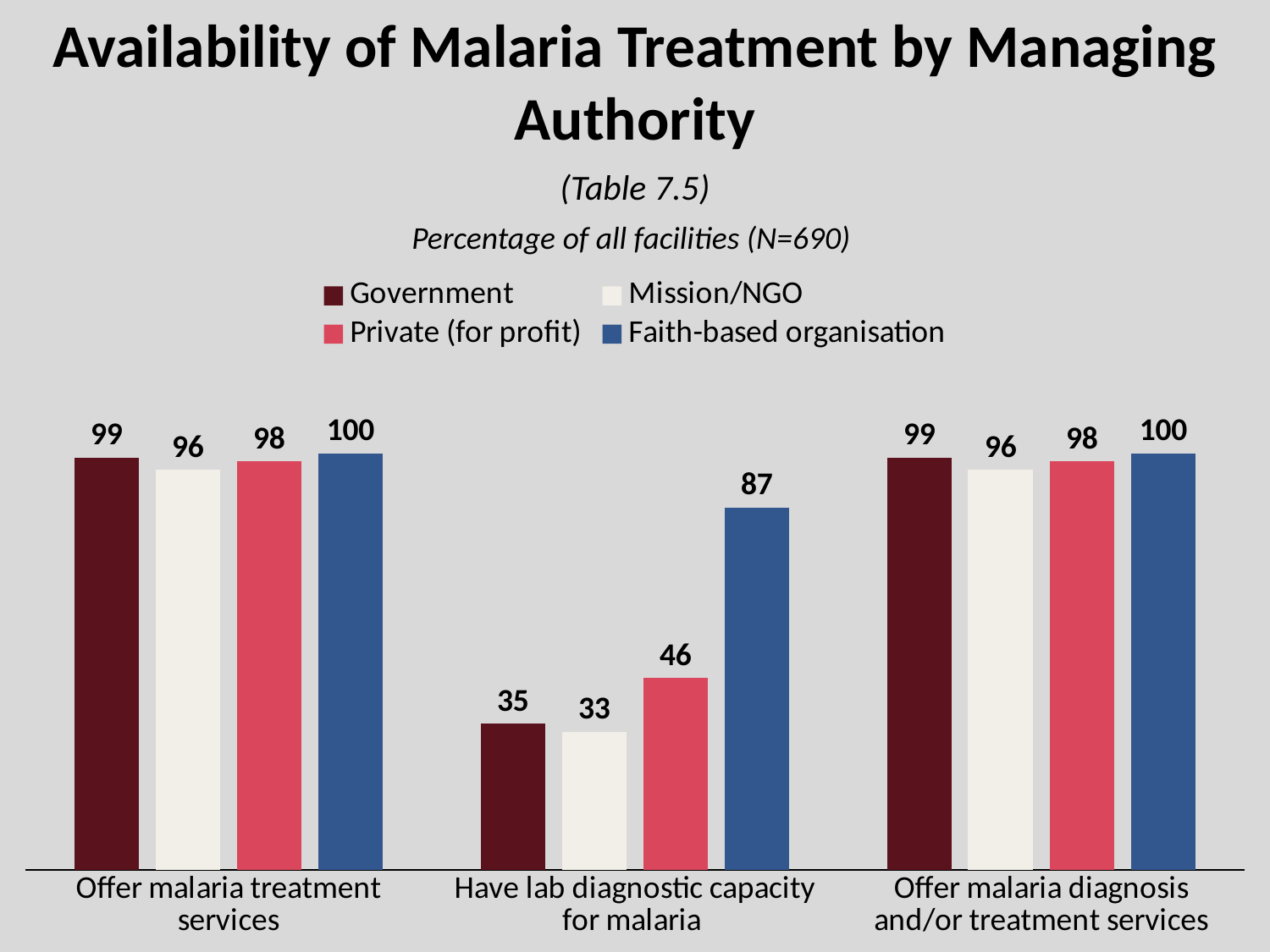

Availability of Malaria Treatment by Managing Authority
(Table 7.5)
Percentage of all facilities (N=690)

### Chart

| Category | Government | Mission/NGO | Private (for profit) | Faith-based organisation |
|---|---|---|---|---|
| Offer malaria treatment services | 99.0 | 96.0 | 98.0 | 100.0 |
| Have lab diagnostic capacity for malaria  | 35.0 | 33.0 | 46.0 | 87.0 |
| Offer malaria diagnosis and/or treatment services | 99.0 | 96.0 | 98.0 | 100.0 |